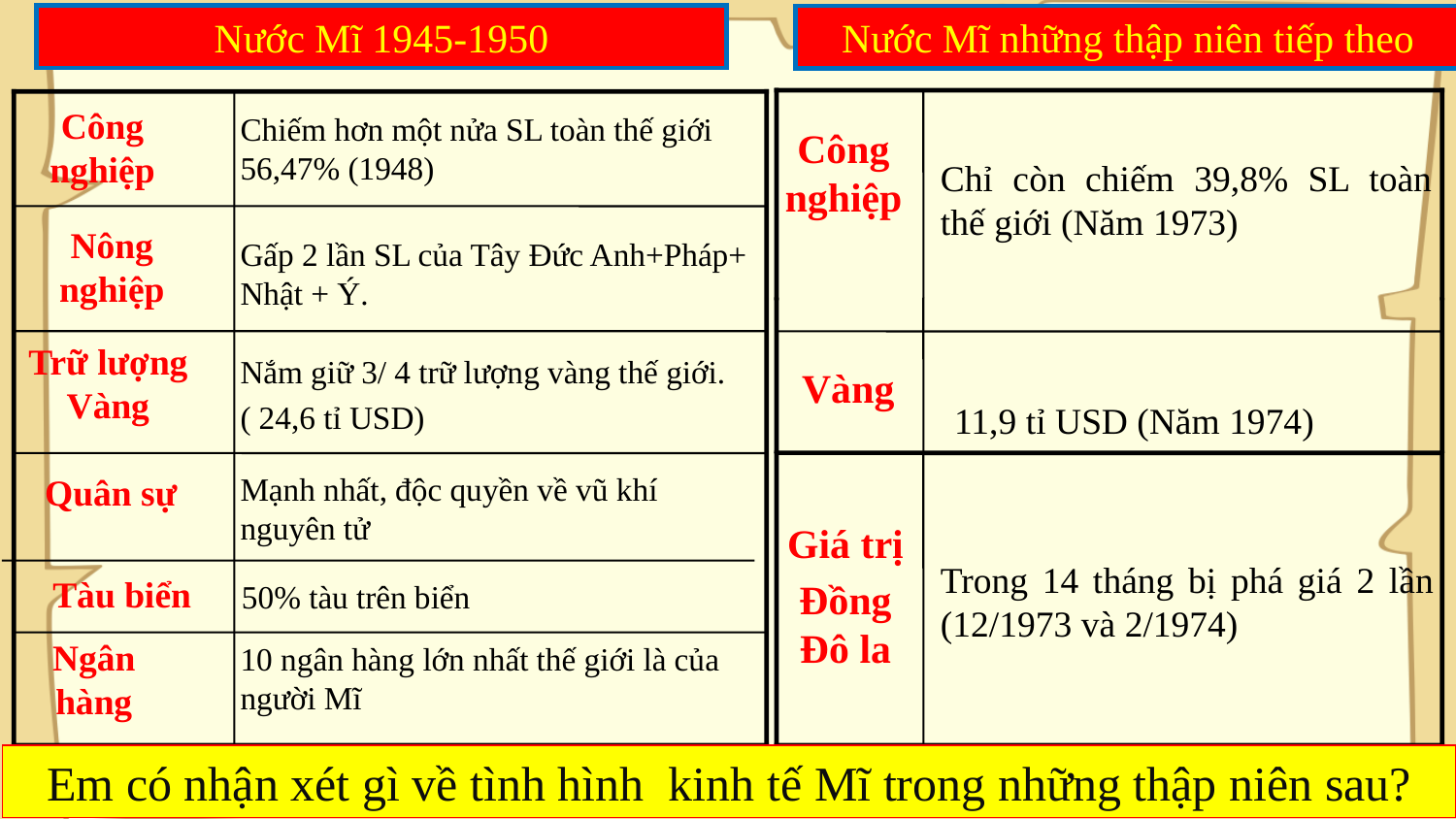

Nước Mĩ 1945-1950
Nước Mĩ những thập niên tiếp theo

Công nghiệp
Chỉ còn chiếm 39,8% SL toàn thế giới (Năm 1973)

Vàng
 11,9 tỉ USD (Năm 1974)

Giá trị
Đồng Đô la
Trong 14 tháng bị phá giá 2 lần (12/1973 và 2/1974)

Công nghiệp
Chiếm hơn một nửa SL toàn thế giới  56,47% (1948)

Nông nghiệp
Gấp 2 lần SL của Tây Đức Anh+Pháp+ Nhật + Ý.

Trữ lượng Vàng
Nắm giữ 3/ 4 trữ lượng vàng thế giới.
( 24,6 tỉ USD)

Mạnh nhất, độc quyền về vũ khí nguyên tử
Quân sự

Tàu biển
50% tàu trên biển
Ngân hàng

10 ngân hàng lớn nhất thế giới là của người Mĩ

Em có nhận xét gì về tình hình  kinh tế Mĩ trong những thập niên sau?